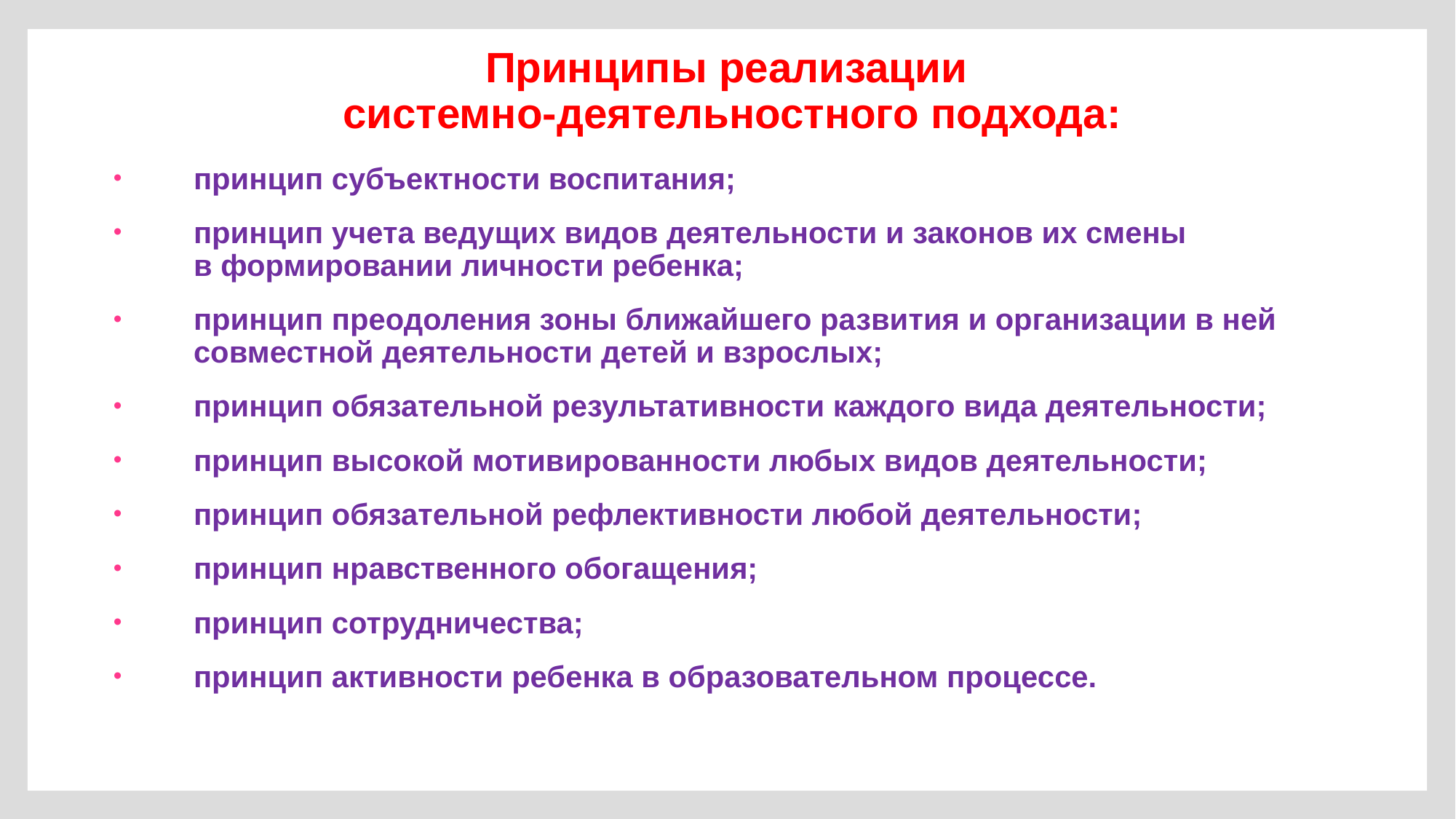

# Принципы реализации системно-деятельностного подхода:
принцип субъектности воспитания;
принцип учета ведущих видов деятельности и законов их смены в формировании личности ребенка;
принцип преодоления зоны ближайшего развития и организации в ней совместной деятельности детей и взрослых;
принцип обязательной результативности каждого вида деятельности;
принцип высокой мотивированности любых видов деятельности;
принцип обязательной рефлективности любой деятельности;
принцип нравственного обогащения;
принцип сотрудничества;
принцип активности ребенка в образовательном процессе.